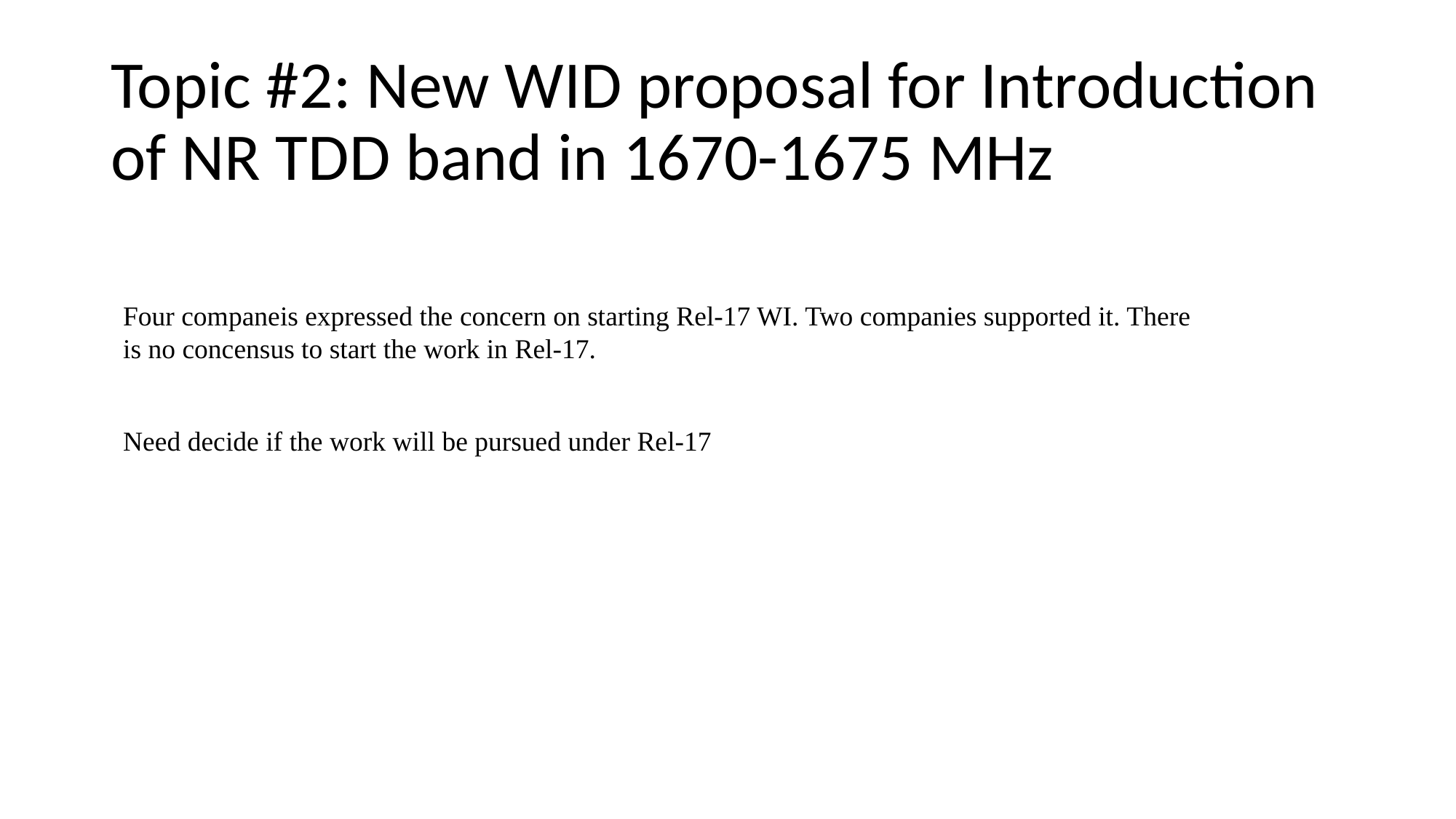

# Topic #2: New WID proposal for Introduction of NR TDD band in 1670-1675 MHz
Four companeis expressed the concern on starting Rel-17 WI. Two companies supported it. There is no concensus to start the work in Rel-17.

Need decide if the work will be pursued under Rel-17